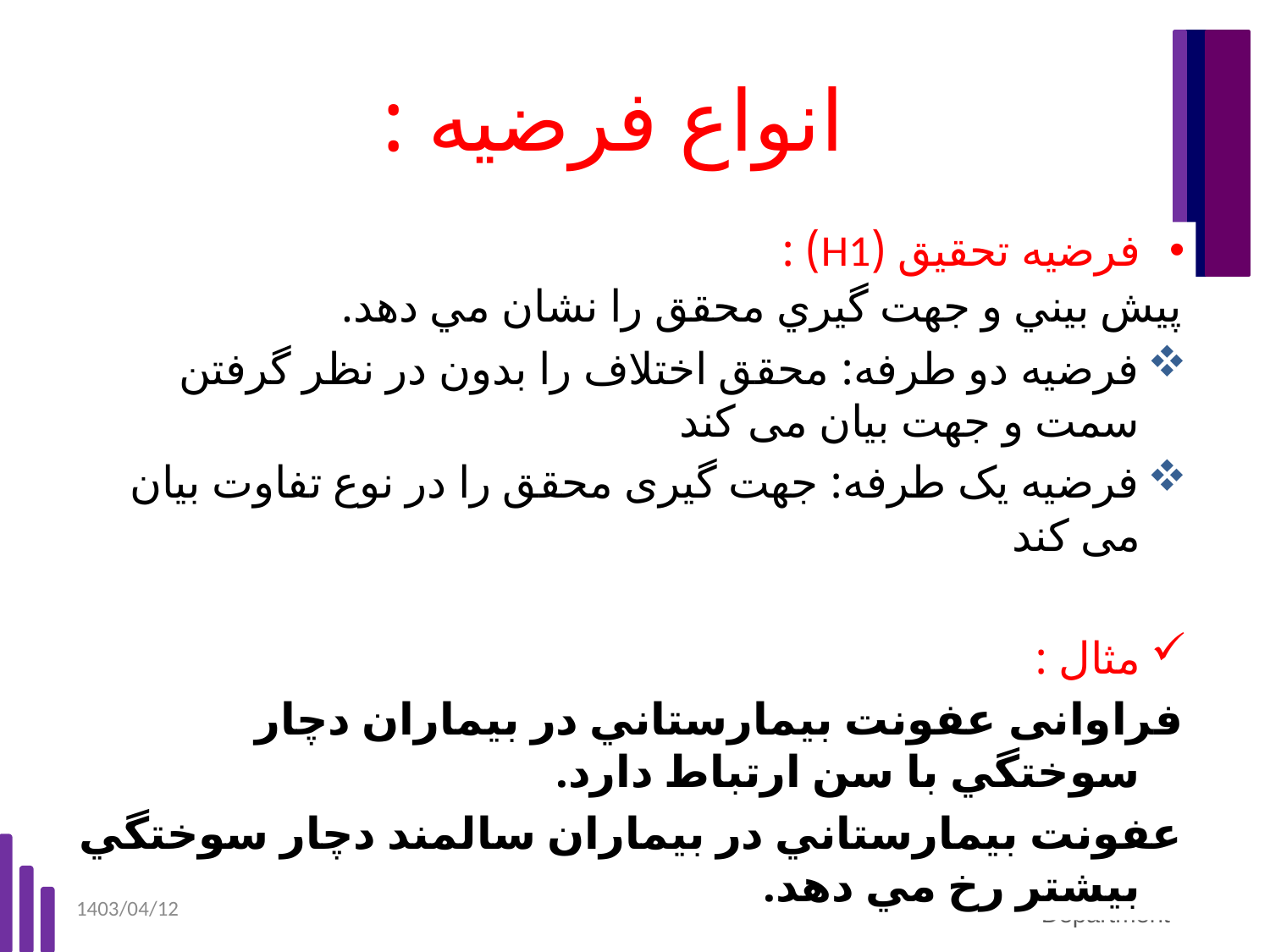

# انواع فرضيه :
فرضيه تحقيق (H1) :
پيش بيني و جهت گيري محقق را نشان مي دهد.
فرضيه دو طرفه: محقق اختلاف را بدون در نظر گرفتن سمت و جهت بیان می کند
فرضيه یک طرفه: جهت گیری محقق را در نوع تفاوت بیان می کند

مثال :
فراوانی عفونت بيمارستاني در بيماران دچار سوختگي با سن ارتباط دارد.
عفونت بيمارستاني در بيماران سالمند دچار سوختگي بيشتر رخ مي دهد.

1403/04/12